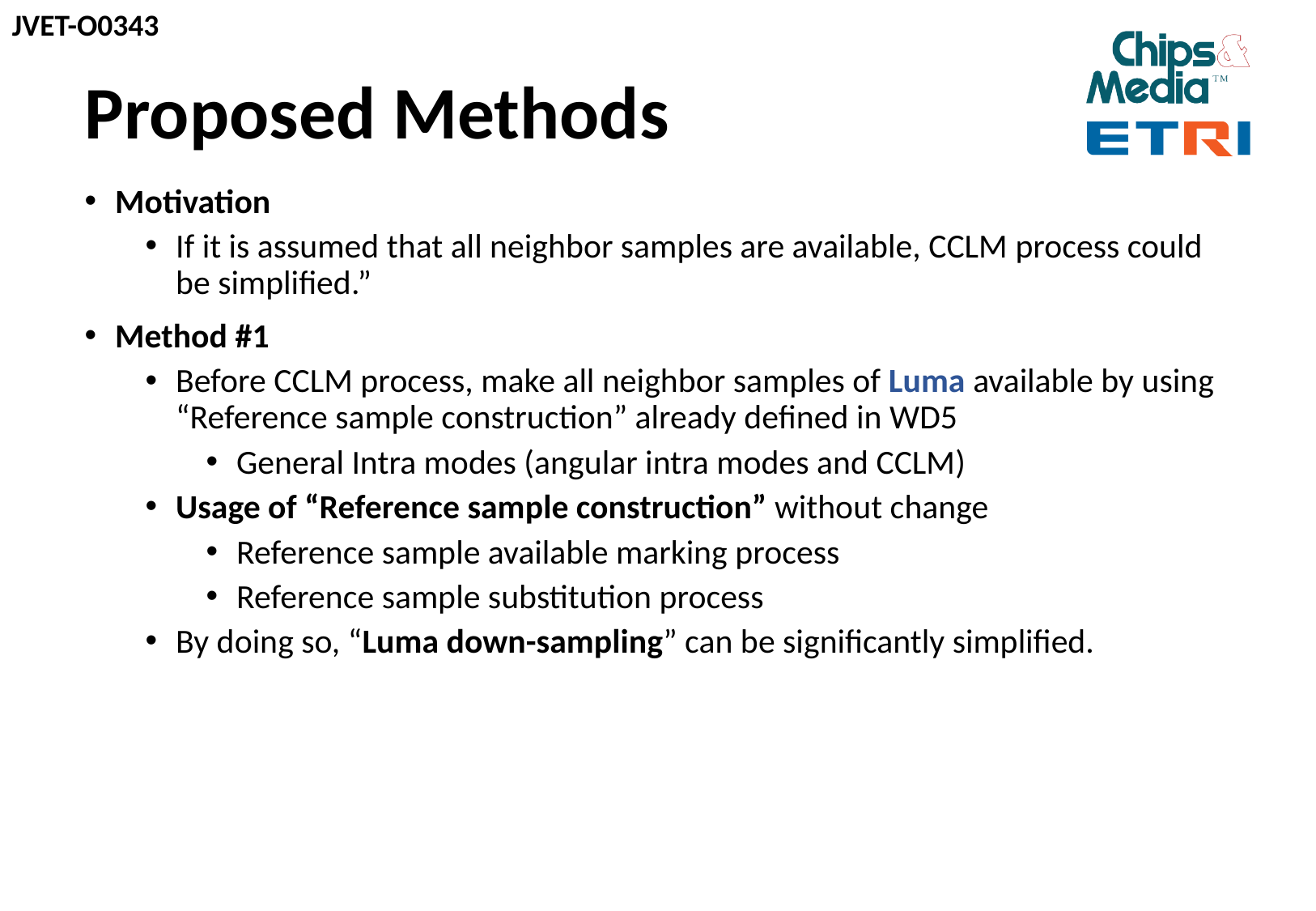

# Proposed Methods
Motivation
If it is assumed that all neighbor samples are available, CCLM process could be simplified.”
Method #1
Before CCLM process, make all neighbor samples of Luma available by using
“Reference sample construction” already defined in WD5
General Intra modes (angular intra modes and CCLM)
Usage of “Reference sample construction” without change
Reference sample available marking process
Reference sample substitution process
By doing so, “Luma down-sampling” can be significantly simplified.